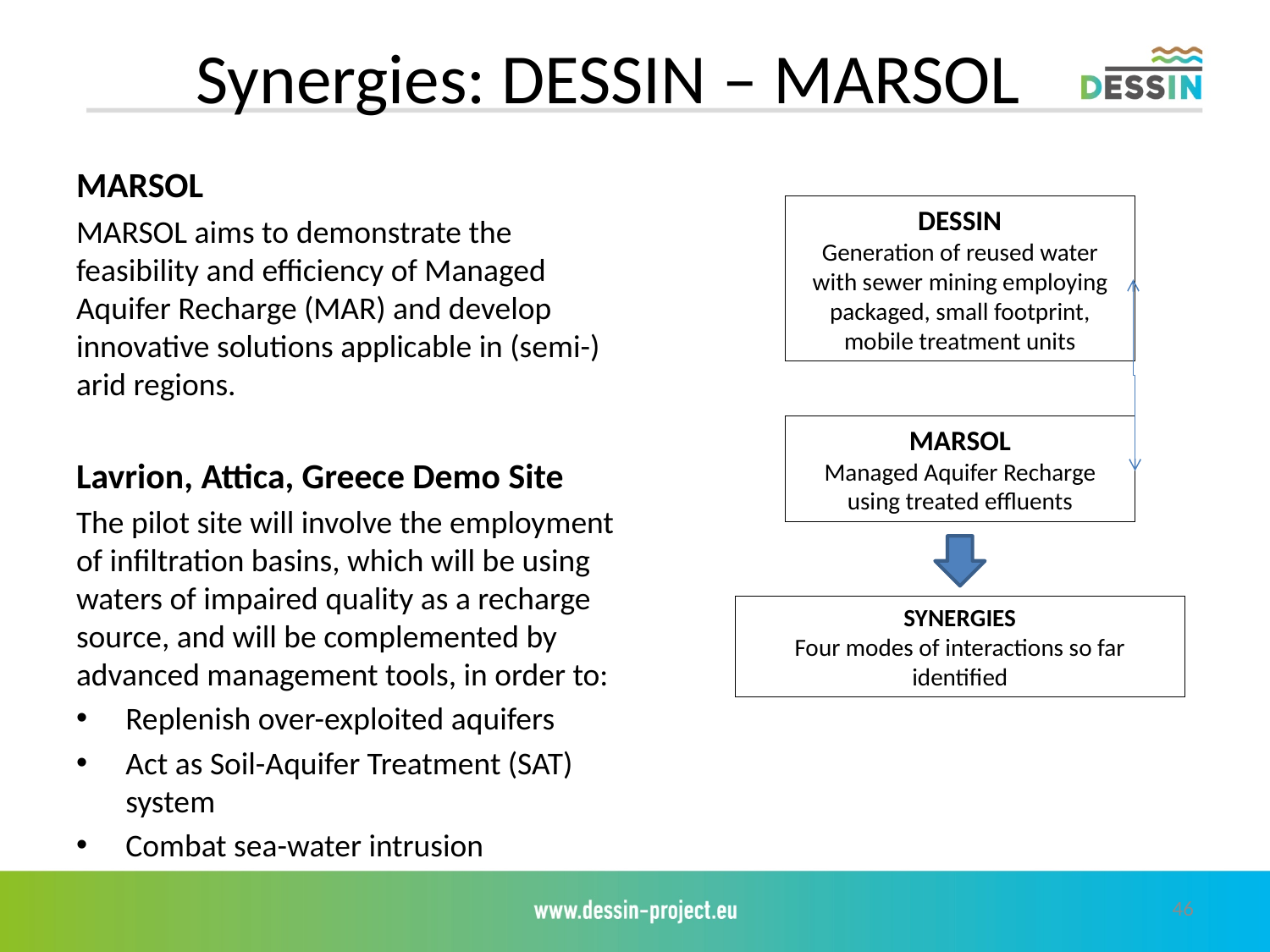

# Synergies: DESSIN – MARSOL
MARSOL
MARSOL aims to demonstrate the feasibility and efficiency of Managed Aquifer Recharge (MAR) and develop innovative solutions applicable in (semi-) arid regions.

Lavrion, Attica, Greece Demo Site
The pilot site will involve the employment of infiltration basins, which will be using waters of impaired quality as a recharge source, and will be complemented by advanced management tools, in order to:
Replenish over-exploited aquifers
Act as Soil-Aquifer Treatment (SAT) system
Combat sea-water intrusion

DESSIN
Generation of reused water with sewer mining employing packaged, small footprint, mobile treatment units
MARSOL
Managed Aquifer Recharge using treated effluents

SYNERGIES
Four modes of interactions so far identified
46